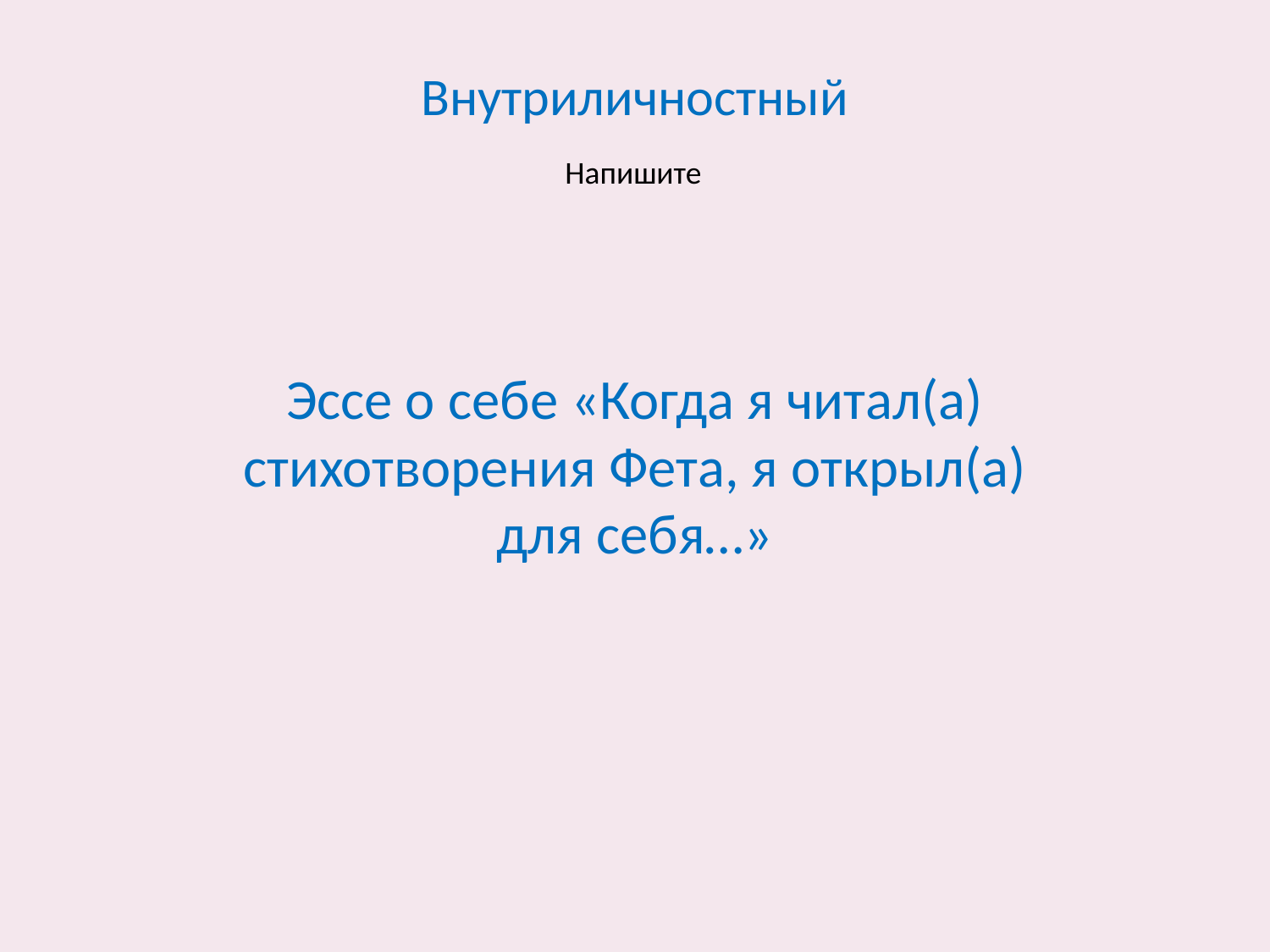

# Внутриличностный
Напишите
Эссе о себе «Когда я читал(а) стихотворения Фета, я открыл(а) для себя…»